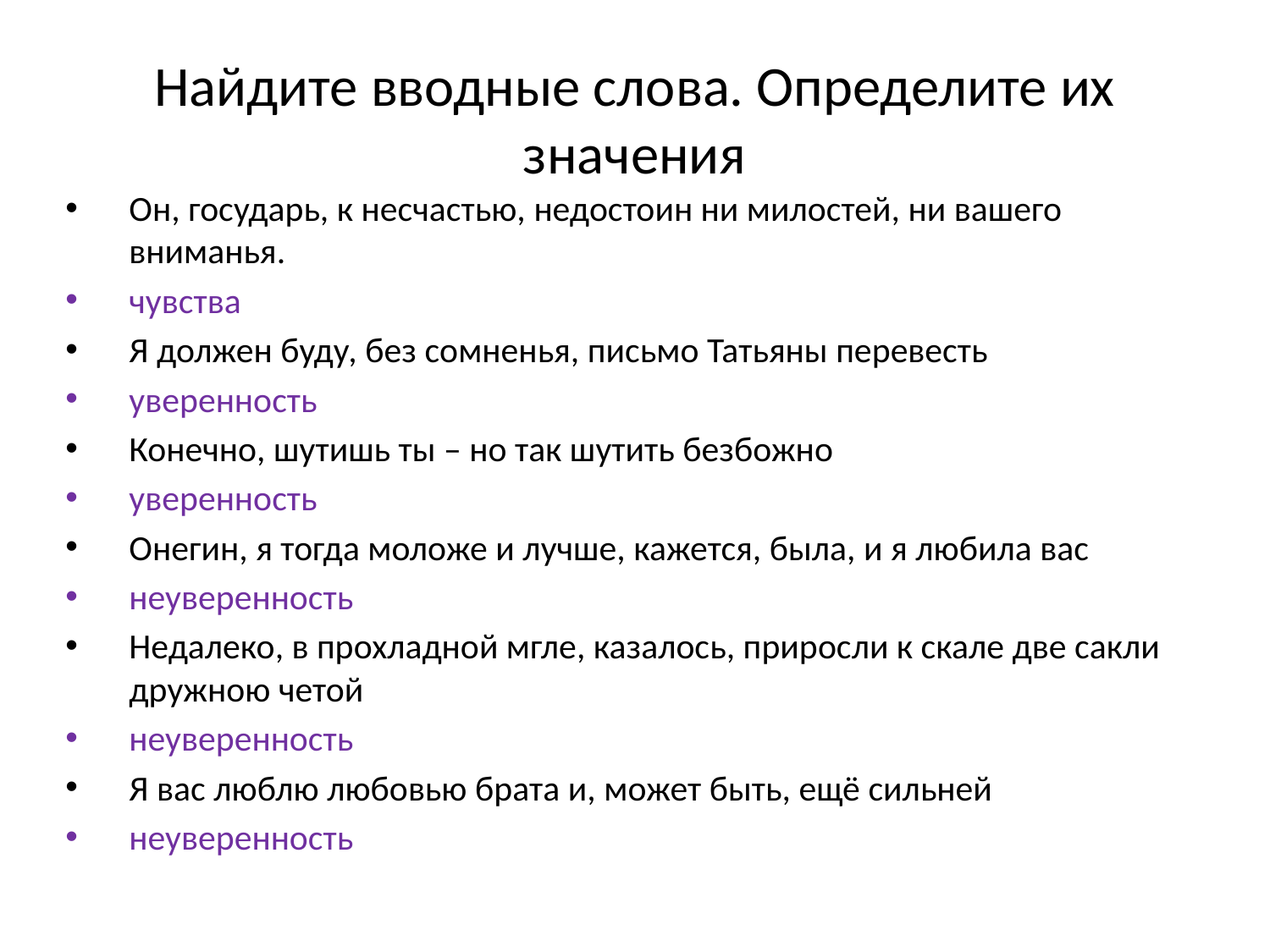

# Найдите вводные слова. Определите их значения
Он, государь, к несчастью, недостоин ни милостей, ни вашего вниманья.
чувства
Я должен буду, без сомненья, письмо Татьяны перевесть
уверенность
Конечно, шутишь ты – но так шутить безбожно
уверенность
Онегин, я тогда моложе и лучше, кажется, была, и я любила вас
неуверенность
Недалеко, в прохладной мгле, казалось, приросли к скале две сакли дружною четой
неуверенность
Я вас люблю любовью брата и, может быть, ещё сильней
неуверенность